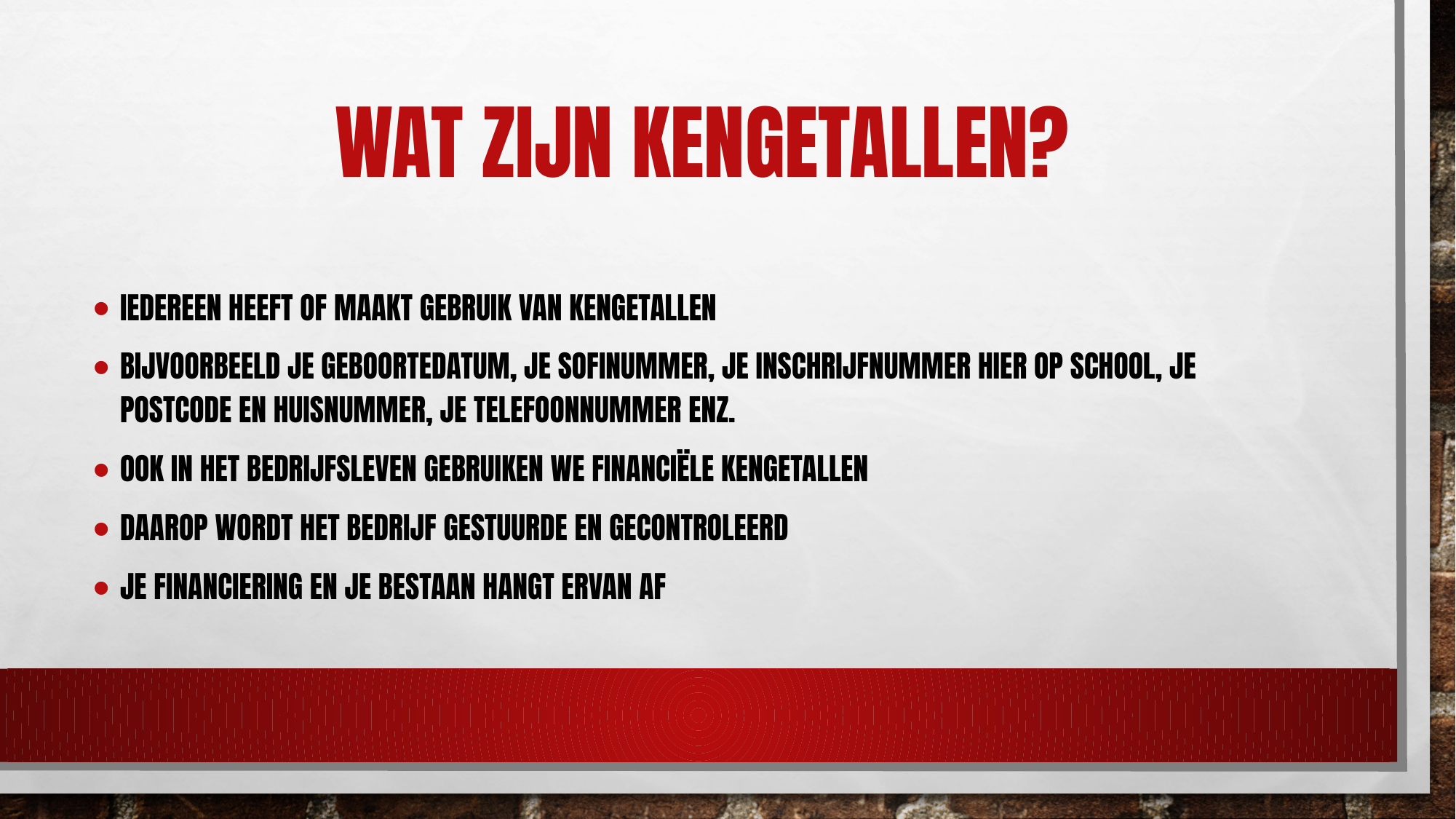

# Wat zijn kengetallen?
Iedereen heeft of maakt gebruik van kengetallen
Bijvoorbeeld je geboortedatum, je sofinummer, je inschrijfnummer hier op school, je postcode en huisnummer, je telefoonnummer enz.
Ook in het bedrijfsleven gebruiken we financiële kengetallen
Daarop wordt het bedrijf gestuurde en gecontroleerd
Je financiering en je bestaan hangt ervan af